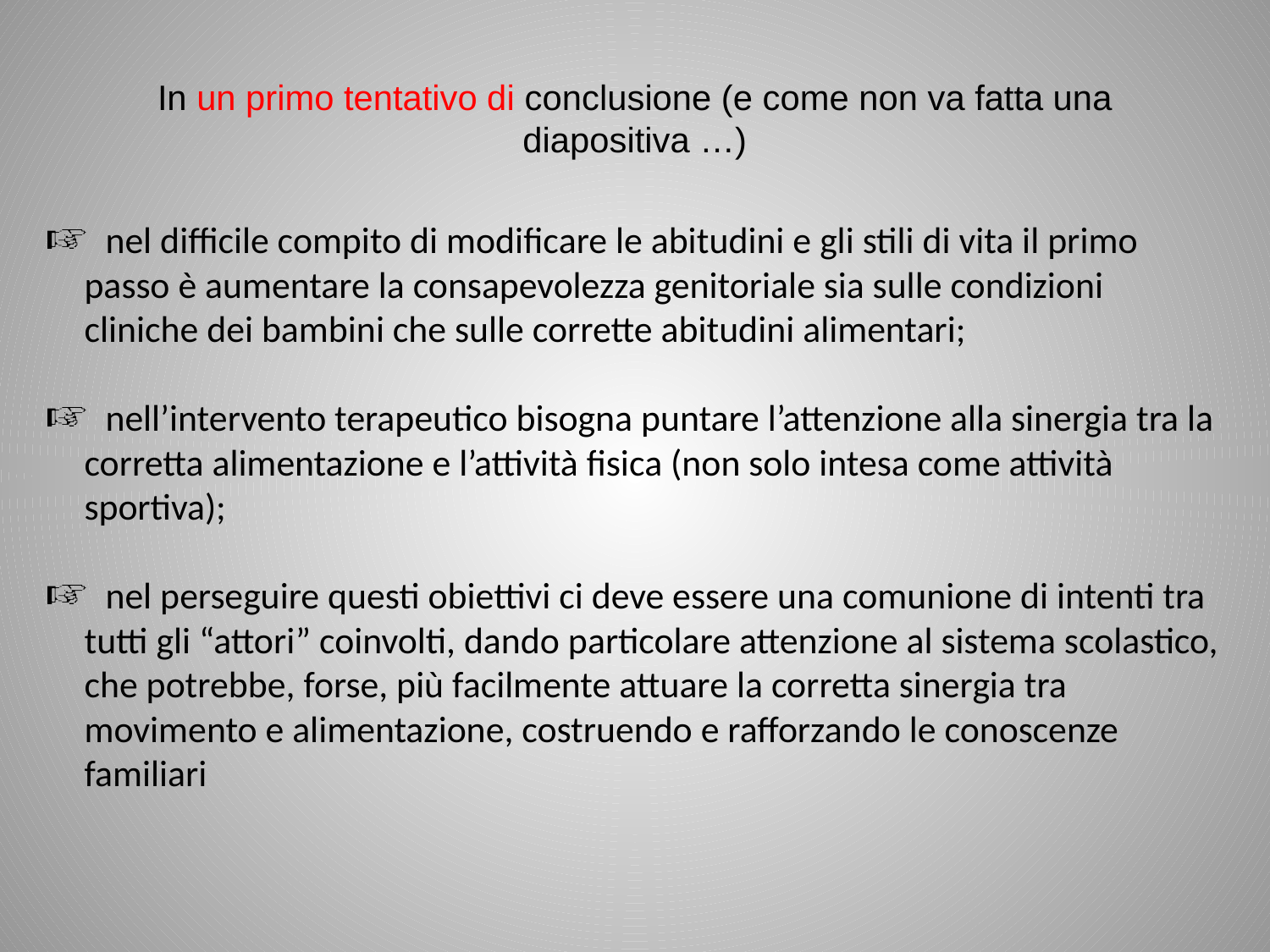

# In un primo tentativo di conclusione (e come non va fatta una diapositiva …)

nel difficile compito di modificare le abitudini e gli stili di vita il primo passo è aumentare la consapevolezza genitoriale sia sulle condizioni cliniche dei bambini che sulle corrette abitudini alimentari;

nell’intervento terapeutico bisogna puntare l’attenzione alla sinergia tra la corretta alimentazione e l’attività fisica (non solo intesa come attività sportiva);

nel perseguire questi obiettivi ci deve essere una comunione di intenti tra tutti gli “attori” coinvolti, dando particolare attenzione al sistema scolastico, che potrebbe, forse, più facilmente attuare la corretta sinergia tra movimento e alimentazione, costruendo e rafforzando le conoscenze familiari